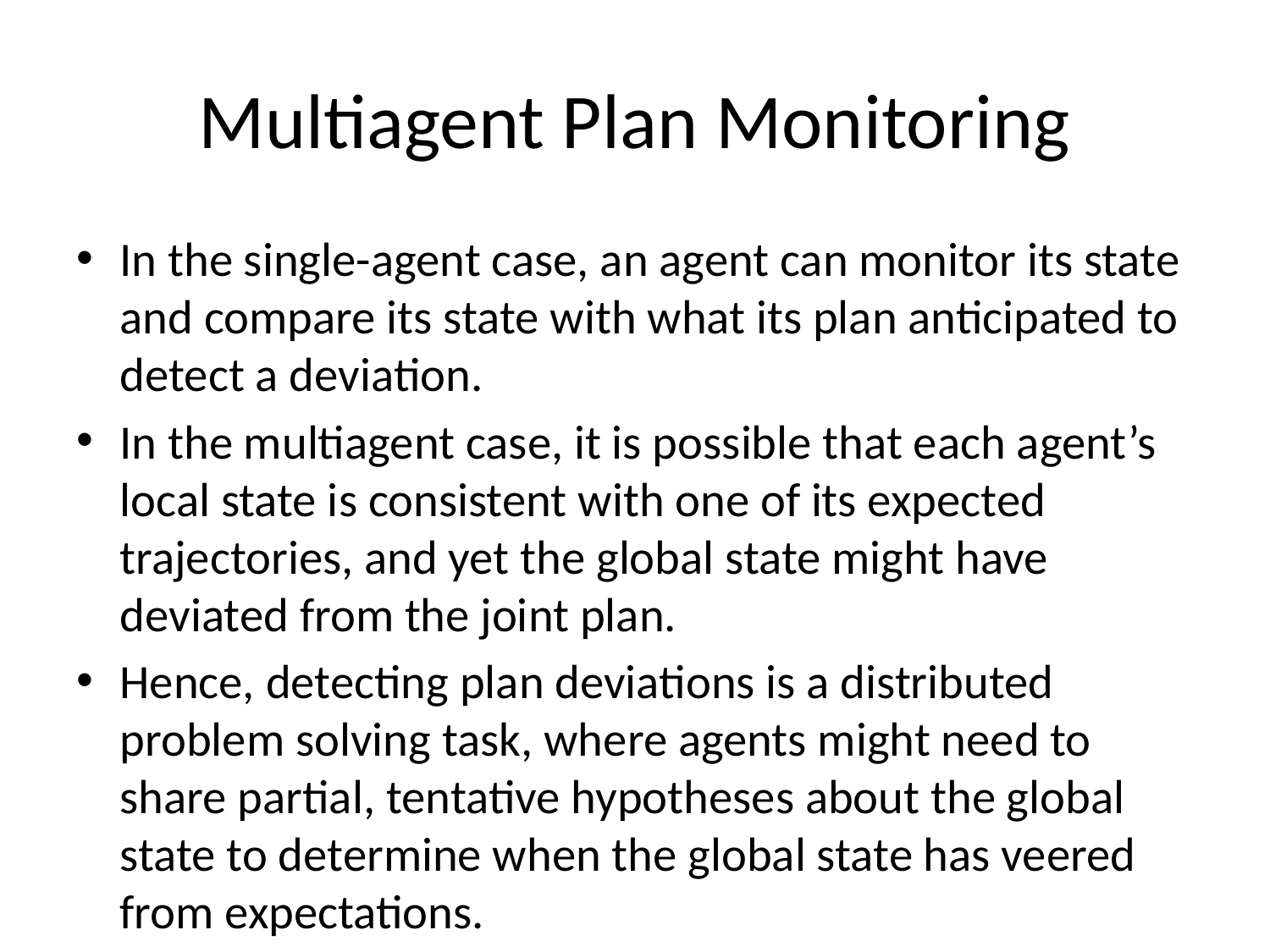

# Multiagent Plan Monitoring
In the single-agent case, an agent can monitor its state and compare its state with what its plan anticipated to detect a deviation.
In the multiagent case, it is possible that each agent’s local state is consistent with one of its expected trajectories, and yet the global state might have deviated from the joint plan.
Hence, detecting plan deviations is a distributed problem solving task, where agents might need to share partial, tentative hypotheses about the global state to determine when the global state has veered from expectations.